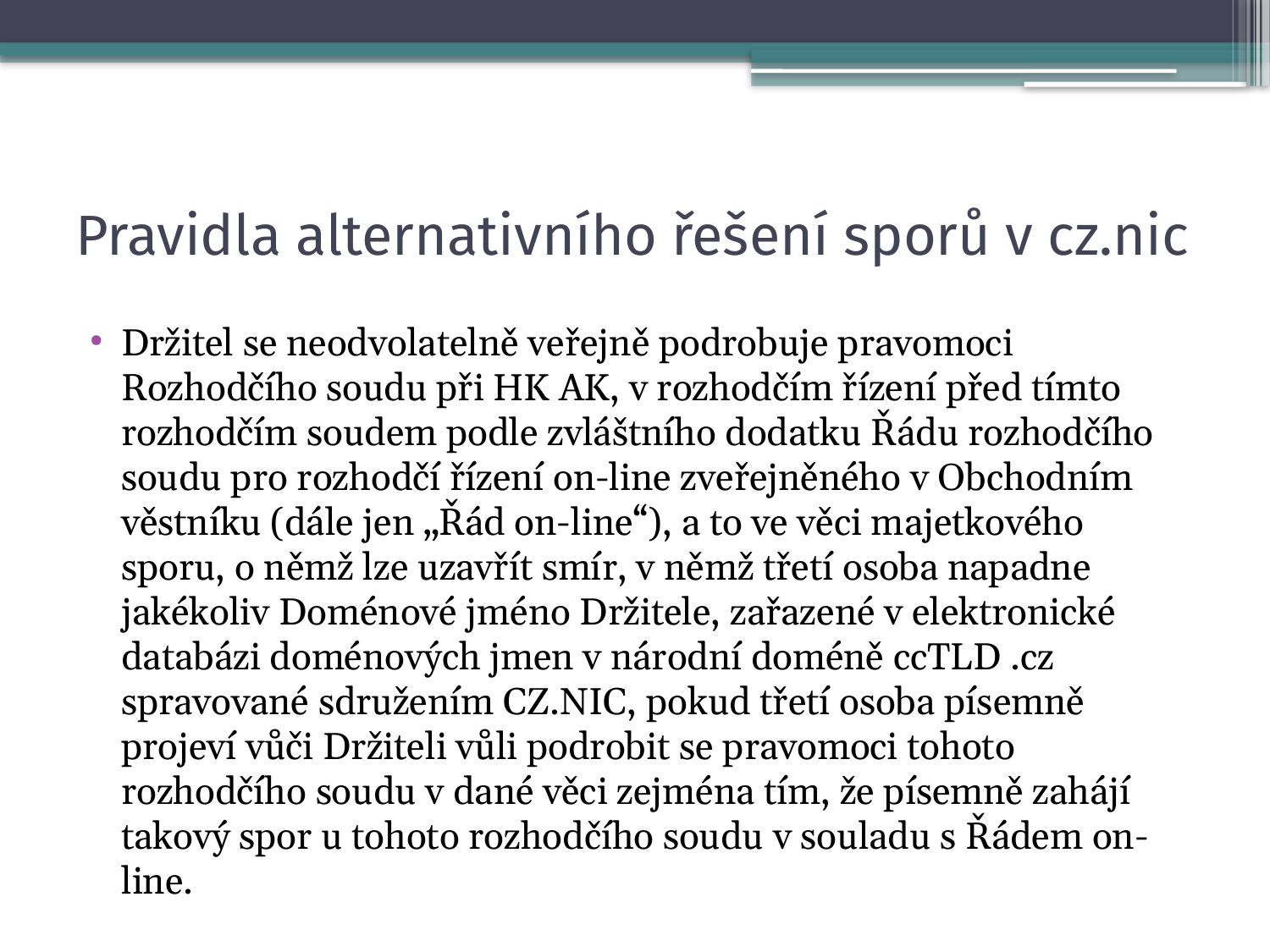

# Pravidla alternativního řešení sporů v cz.nic
Držitel se neodvolatelně veřejně podrobuje pravomoci Rozhodčího soudu při HK AK, v rozhodčím řízení před tímto rozhodčím soudem podle zvláštního dodatku Řádu rozhodčího soudu pro rozhodčí řízení on-line zveřejněného v Obchodním věstníku (dále jen „Řád on-line“), a to ve věci majetkového sporu, o němž lze uzavřít smír, v němž třetí osoba napadne jakékoliv Doménové jméno Držitele, zařazené v elektronické databázi doménových jmen v národní doméně ccTLD .cz spravované sdružením CZ.NIC, pokud třetí osoba písemně projeví vůči Držiteli vůli podrobit se pravomoci tohoto rozhodčího soudu v dané věci zejména tím, že písemně zahájí takový spor u tohoto rozhodčího soudu v souladu s Řádem on-line.